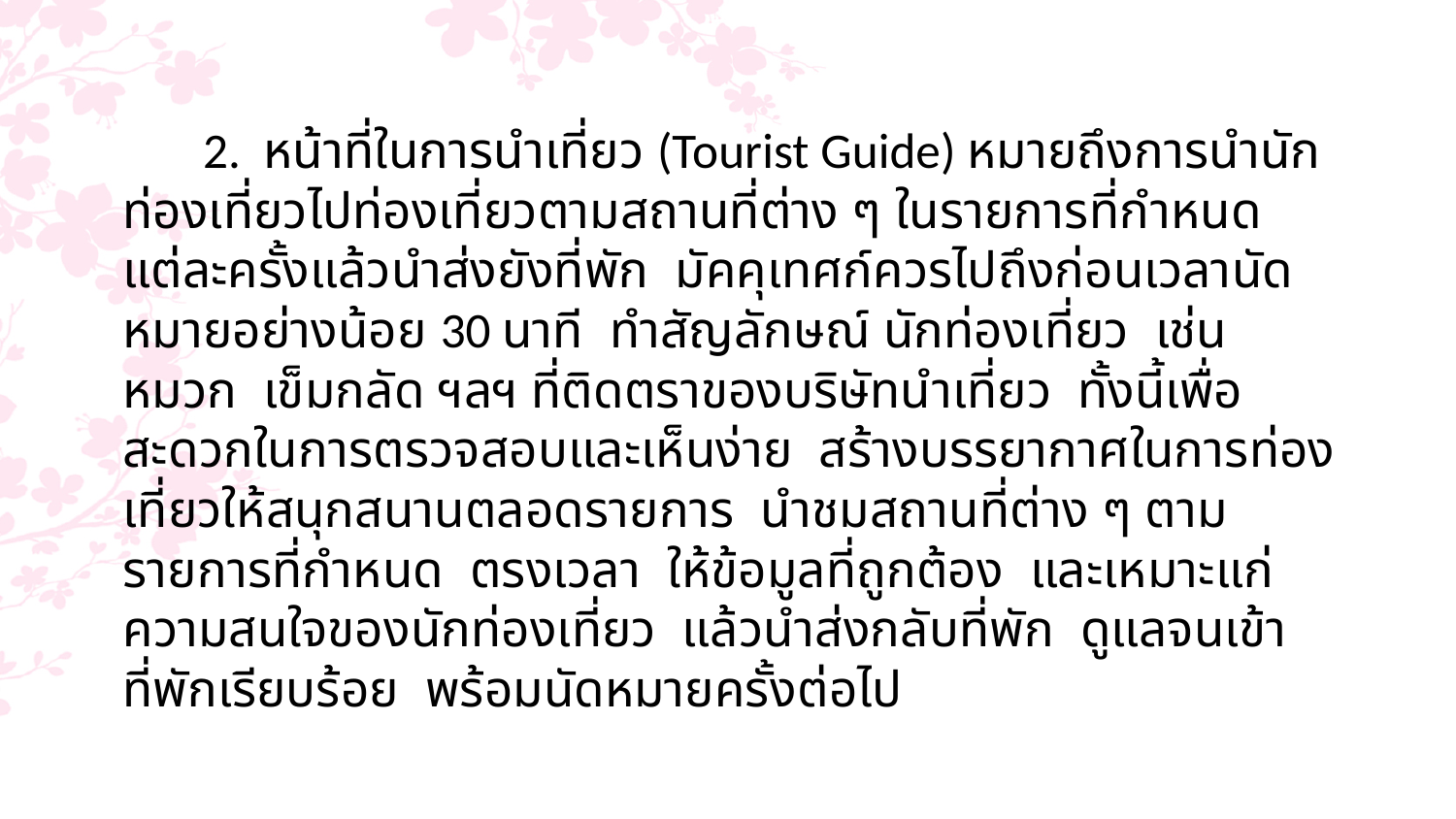

#
           2.  หน้าที่ในการนำเที่ยว (Tourist Guide) หมายถึงการนำนักท่องเที่ยวไปท่องเที่ยวตามสถานที่ต่าง ๆ ในรายการที่กำหนดแต่ละครั้งแล้วนำส่งยังที่พัก  มัคคุเทศก์ควรไปถึงก่อนเวลานัดหมายอย่างน้อย 30 นาที  ทำสัญลักษณ์ นักท่องเที่ยว  เช่น  หมวก  เข็มกลัด ฯลฯ ที่ติดตราของบริษัทนำเที่ยว  ทั้งนี้เพื่อสะดวกในการตรวจสอบและเห็นง่าย  สร้างบรรยากาศในการท่องเที่ยวให้สนุกสนานตลอดรายการ  นำชมสถานที่ต่าง ๆ ตามรายการที่กำหนด  ตรงเวลา  ให้ข้อมูลที่ถูกต้อง  และเหมาะแก่ความสนใจของนักท่องเที่ยว  แล้วนำส่งกลับที่พัก  ดูแลจนเข้าที่พักเรียบร้อย  พร้อมนัดหมายครั้งต่อไป